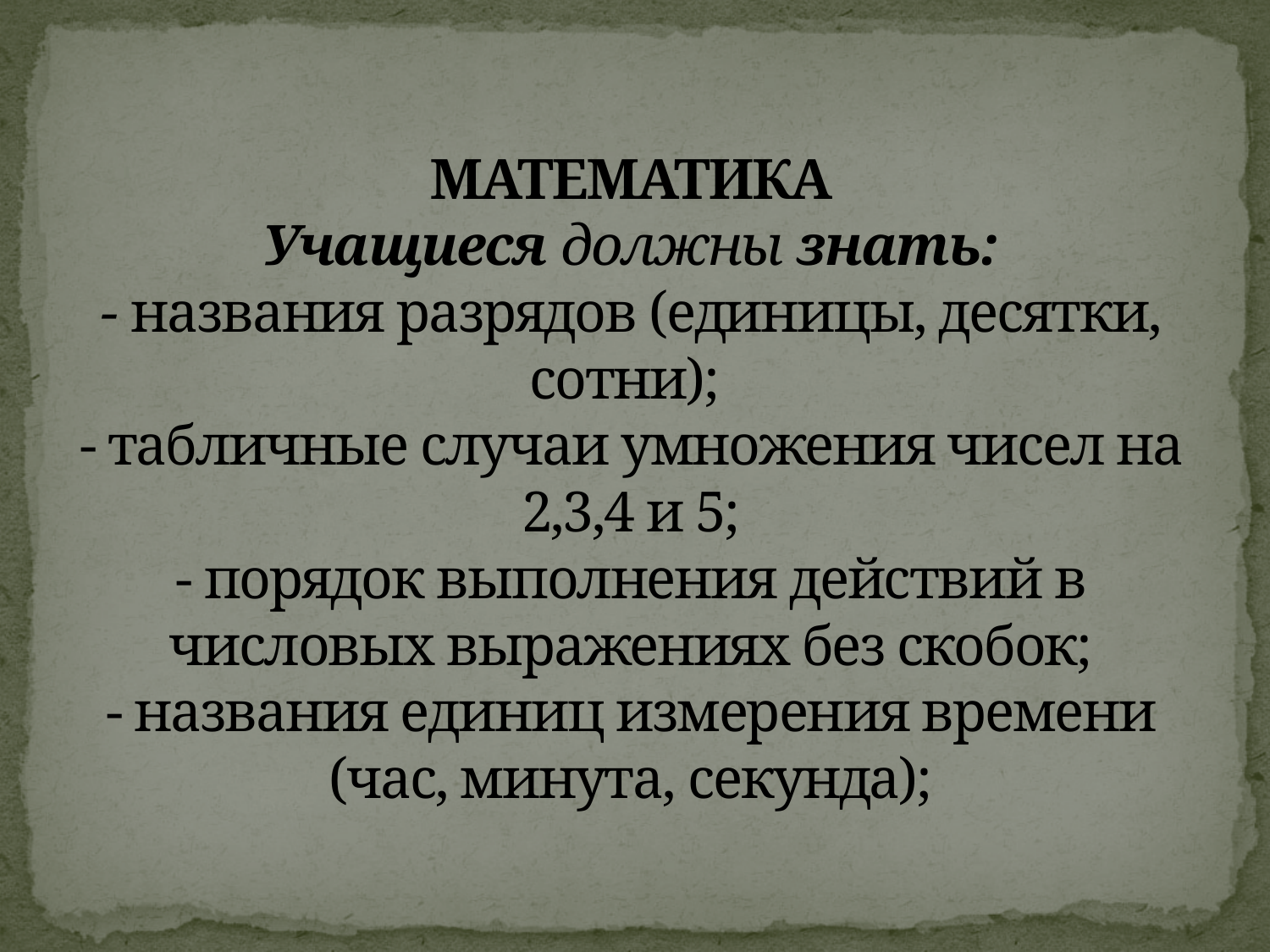

# МАТЕМАТИКА Учащиеся должны знать: - названия разрядов (единицы, десятки, сотни); - табличные случаи умножения чисел на 2,3,4 и 5; - порядок выполнения действий в числовых выражениях без скобок; - названия единиц измерения времени (час, минута, секунда);